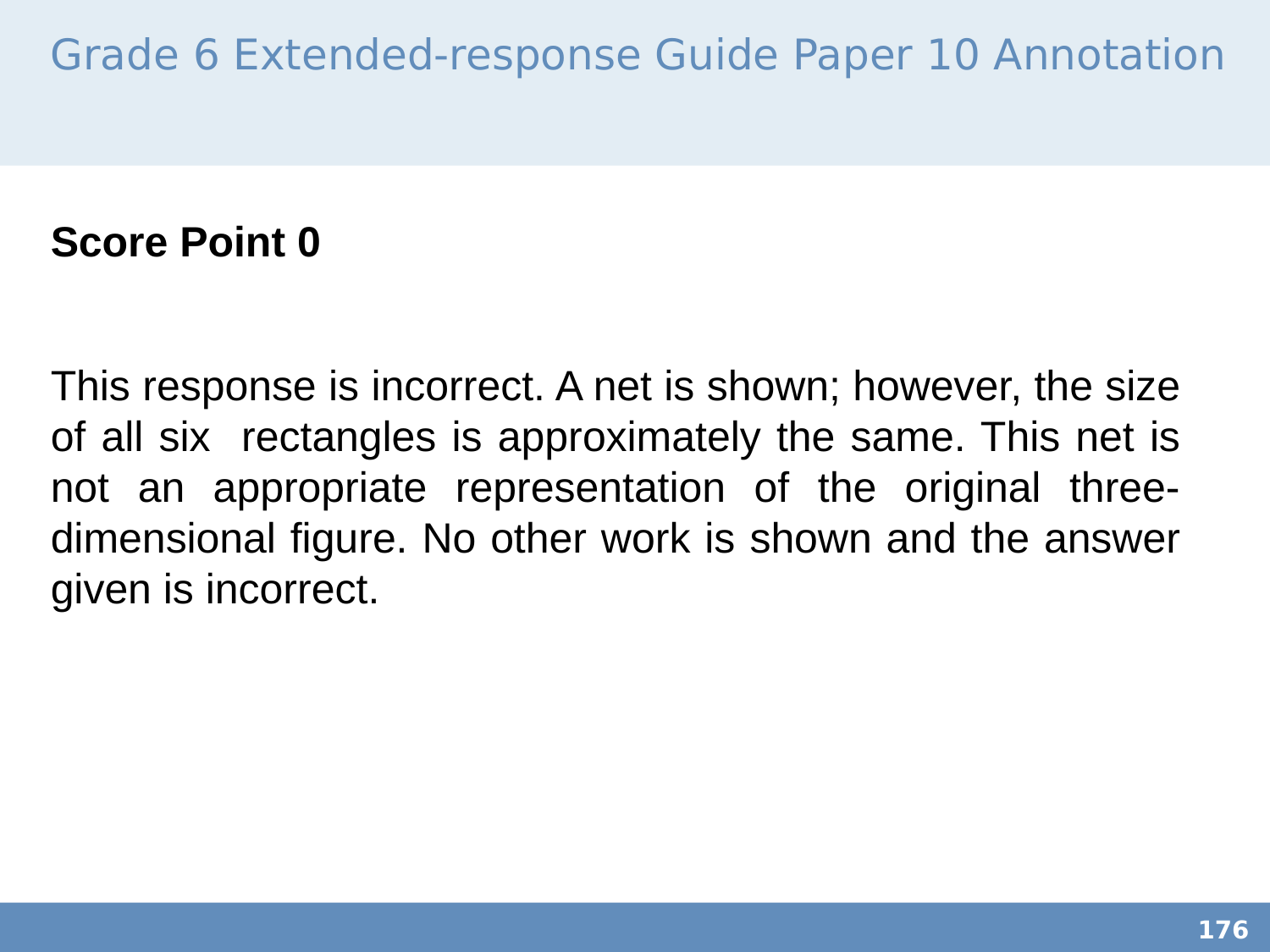

# Grade 6 Extended-response Guide Paper 10 Annotation
Score Point 0

This response is incorrect. A net is shown; however, the size of all six  rectangles is approximately the same. This net is not an appropriate representation of the original three-dimensional figure. No other work is shown and the answer given is incorrect.
176